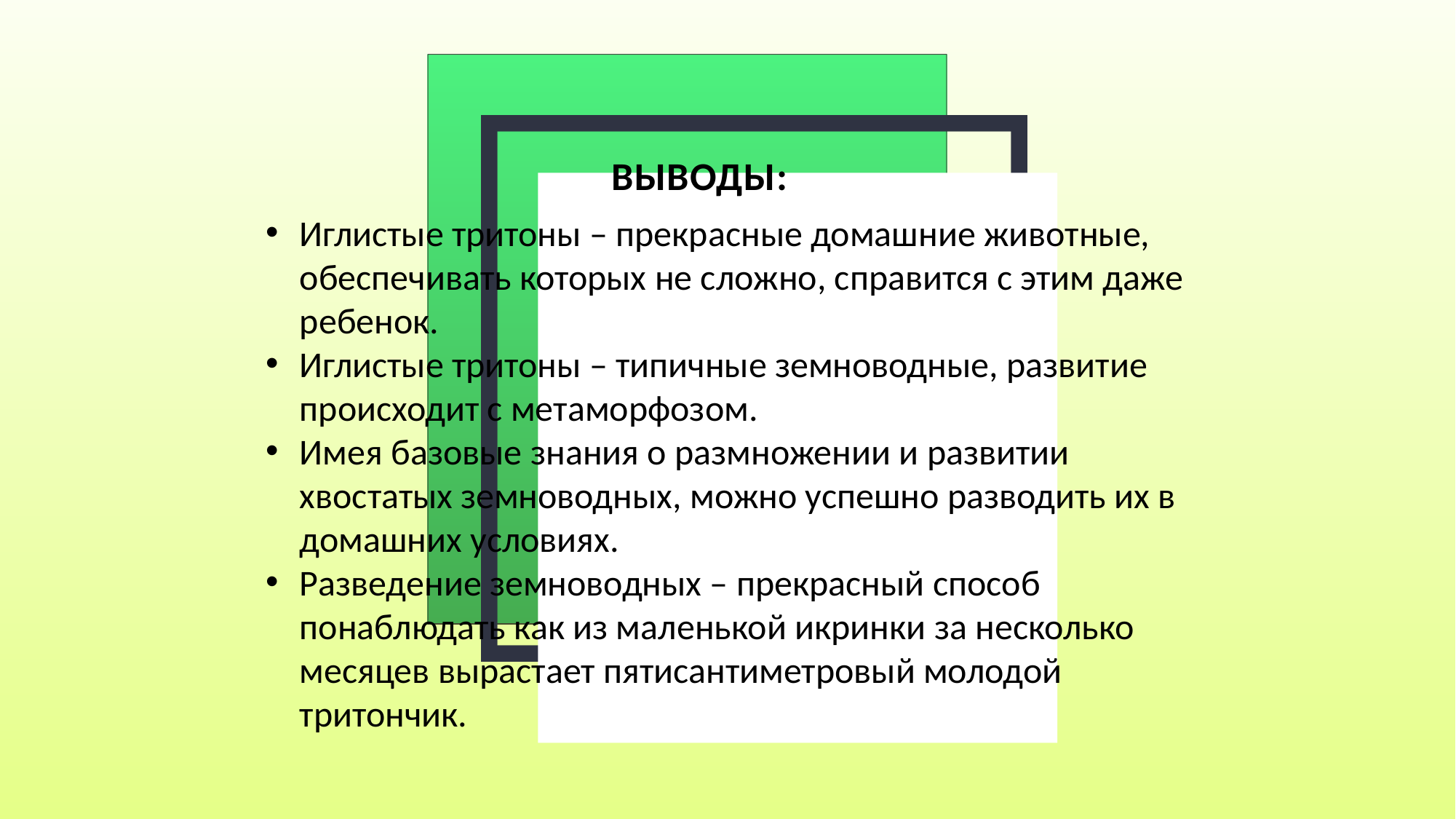

ВЫВОДЫ:
Иглистые тритоны – прекрасные домашние животные, обеспечивать которых не сложно, справится с этим даже ребенок.
Иглистые тритоны – типичные земноводные, развитие происходит с метаморфозом.
Имея базовые знания о размножении и развитии хвостатых земноводных, можно успешно разводить их в домашних условиях.
Разведение земноводных – прекрасный способ понаблюдать как из маленькой икринки за несколько месяцев вырастает пятисантиметровый молодой тритончик.